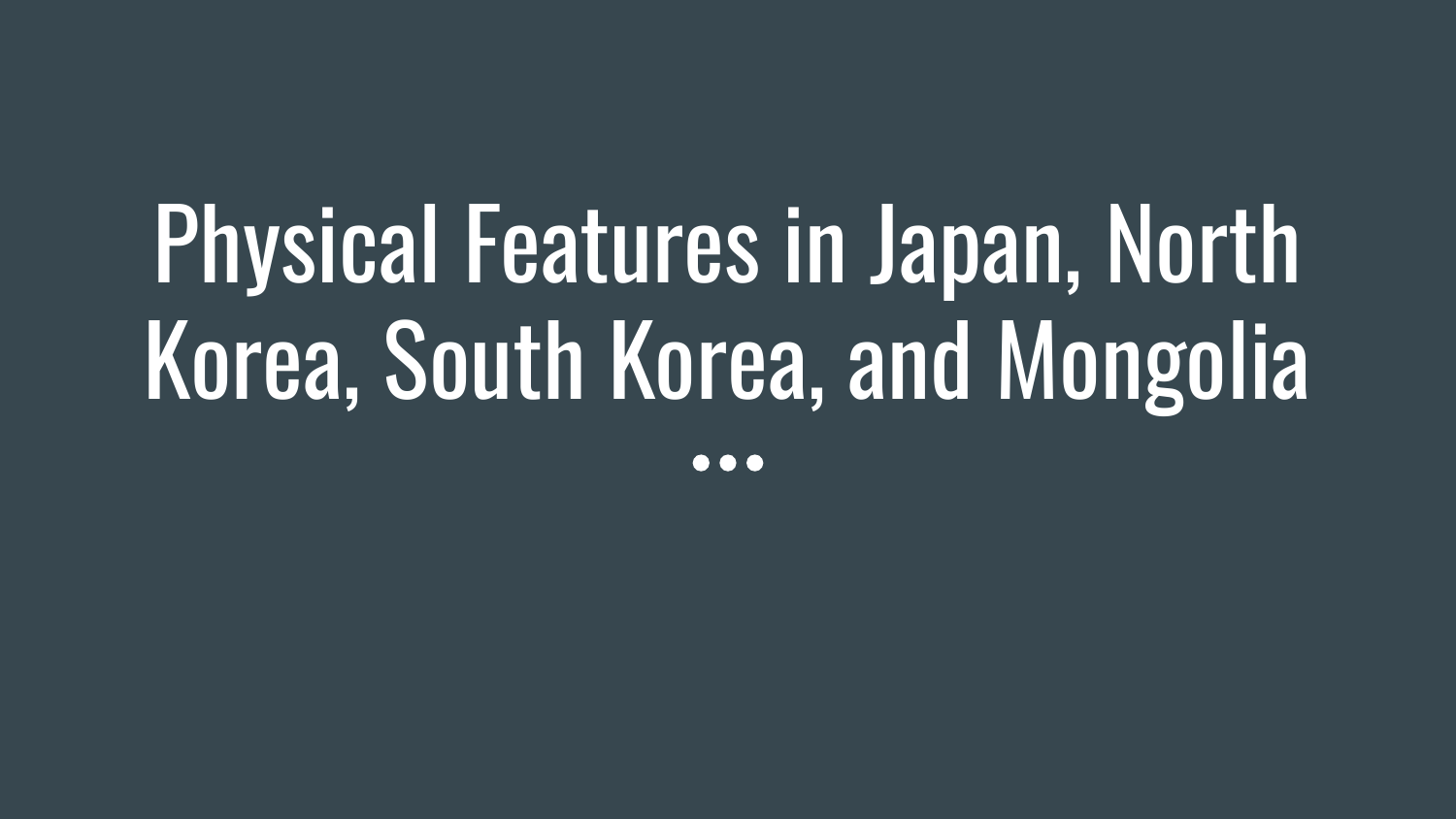

# Physical Features in Japan, North Korea, South Korea, and Mongolia